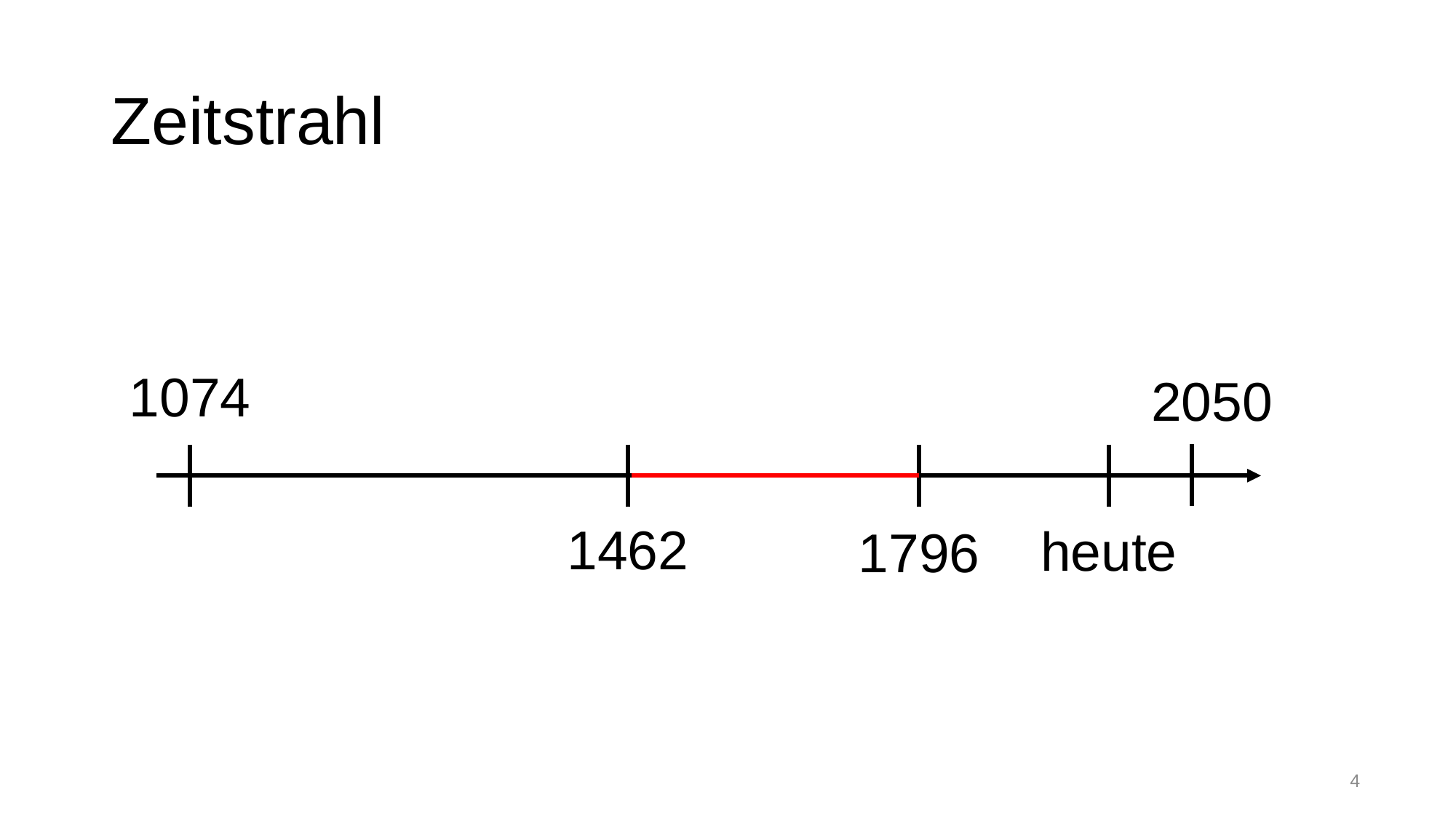

# Zeitstrahl
1074
2050
1462
heute
1796
4